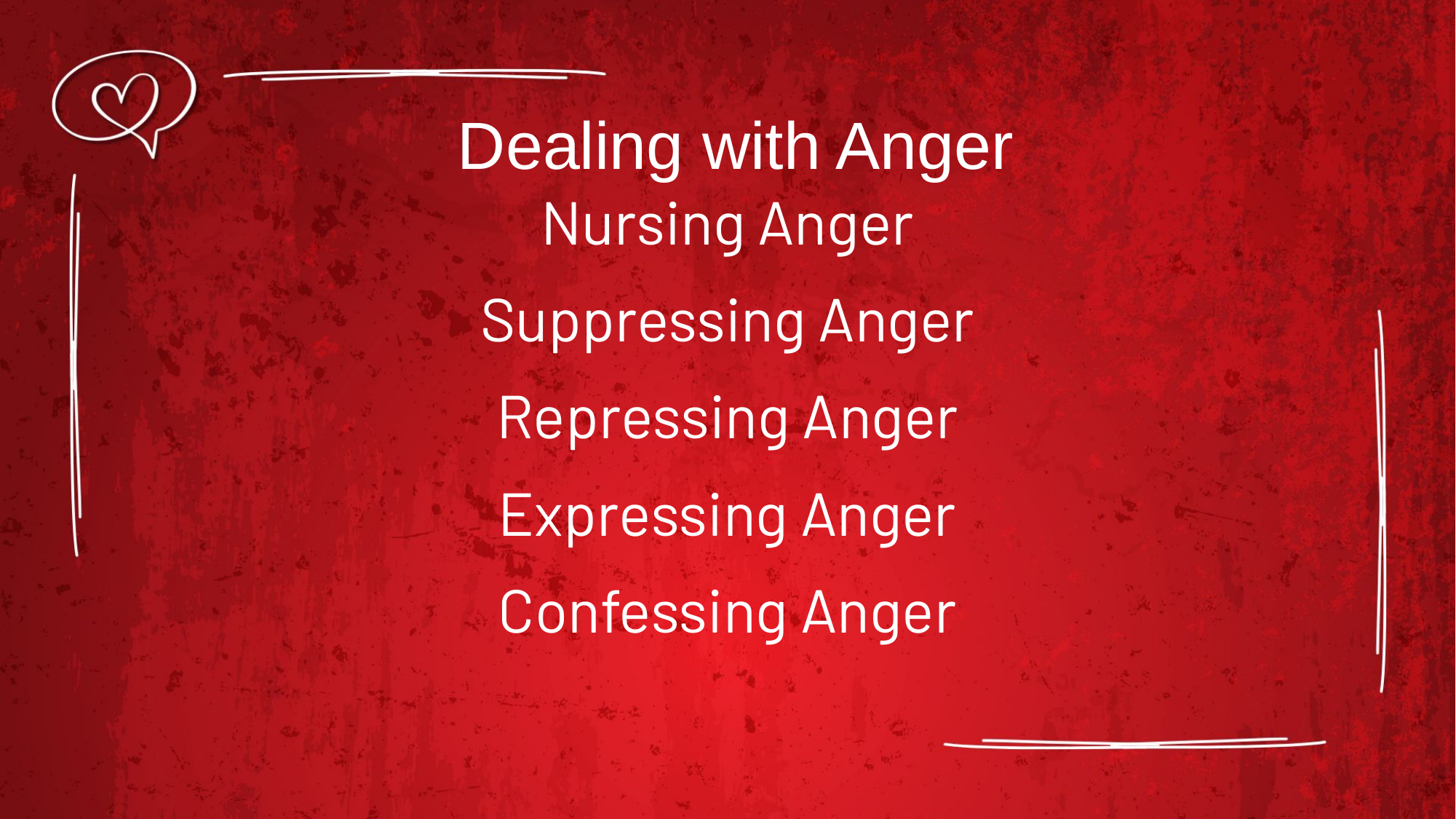

# Dealing with Anger
Nursing Anger
Suppressing Anger
Repressing Anger
Expressing Anger
Confessing Anger